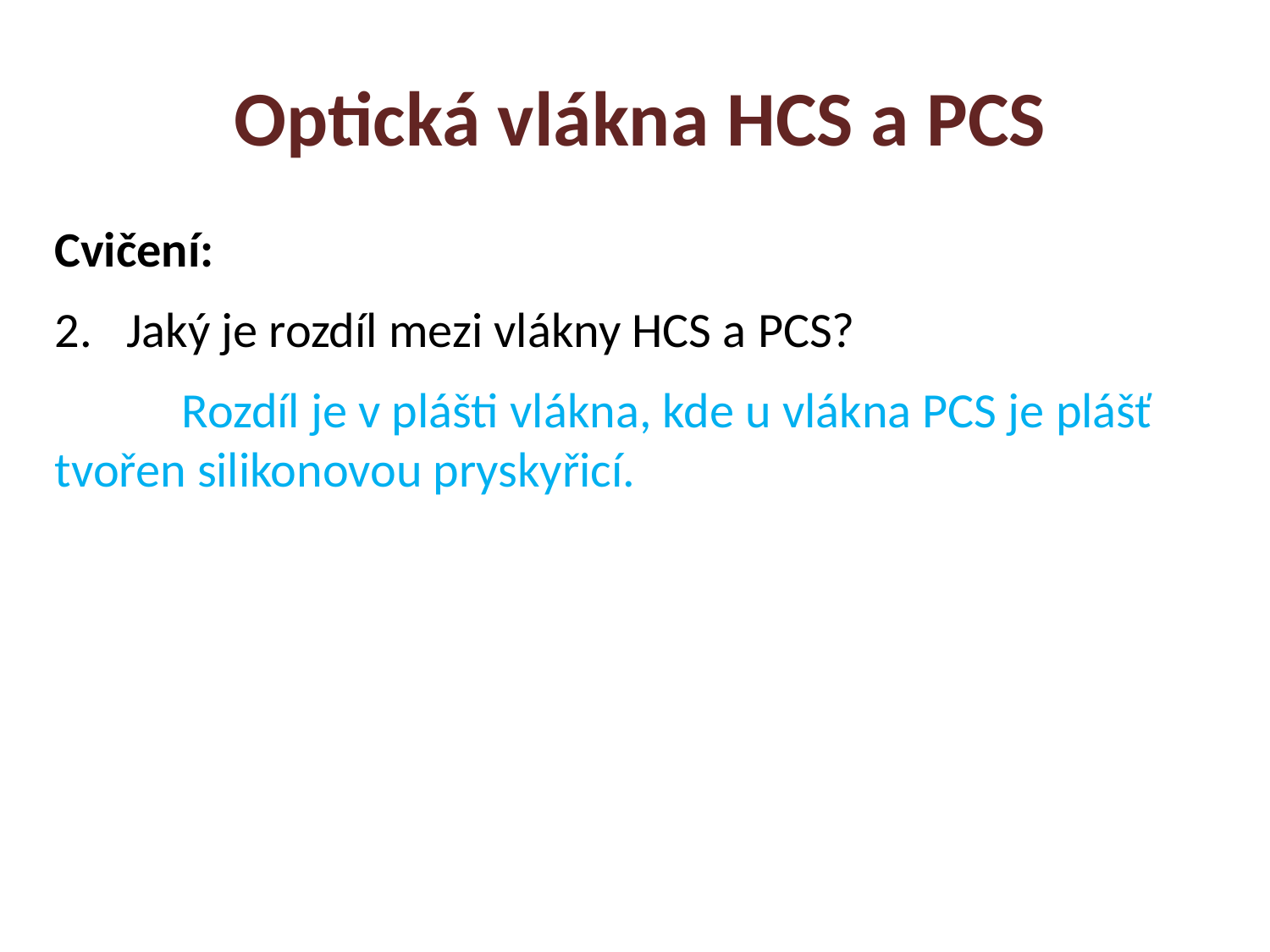

Optická vlákna HCS a PCS
Cvičení:
Jaký je rozdíl mezi vlákny HCS a PCS?
	Rozdíl je v plášti vlákna, kde u vlákna PCS je plášť 	tvořen silikonovou pryskyřicí.